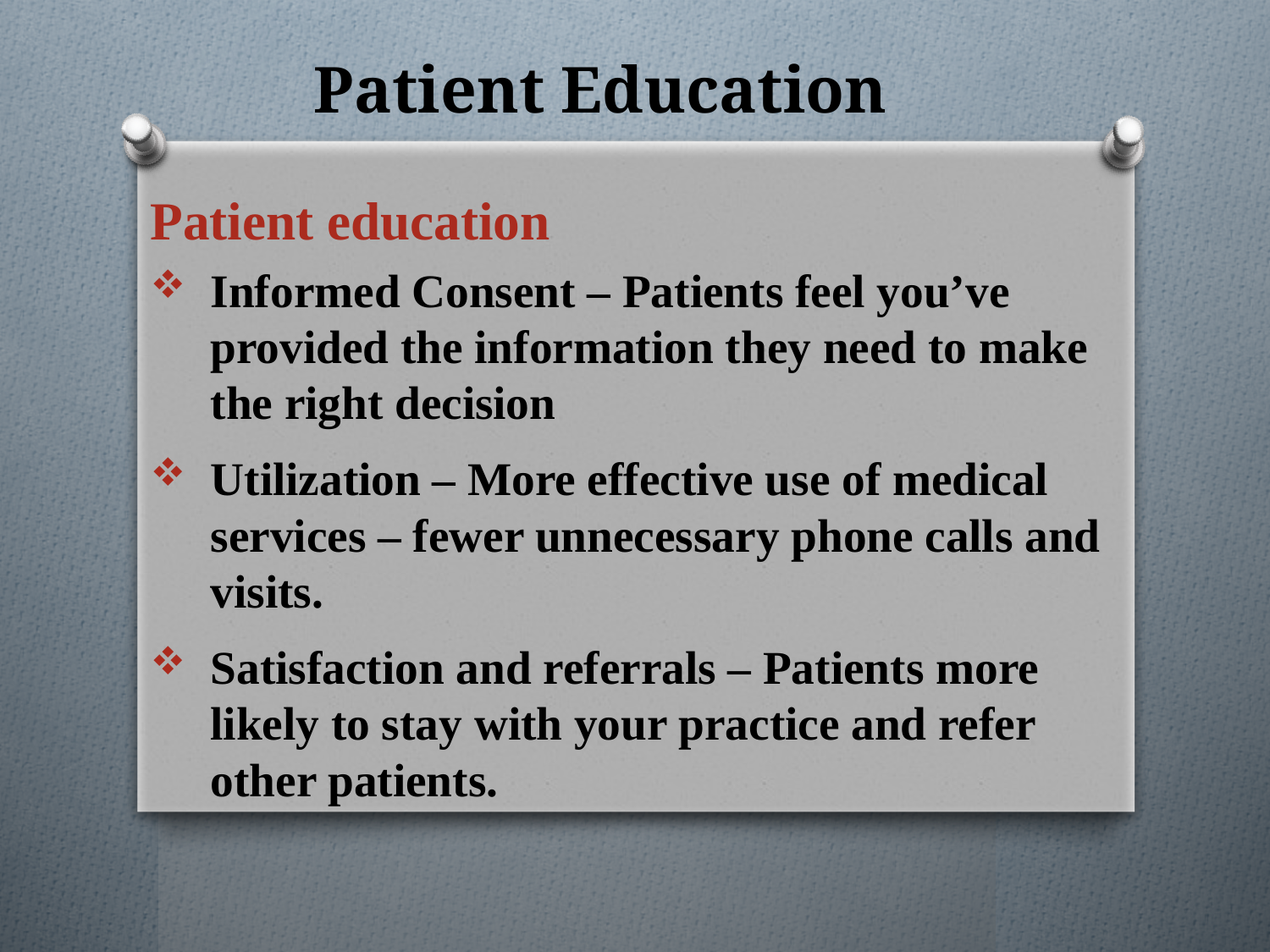

# Patient Education
Patient education
Informed Consent – Patients feel you’ve provided the information they need to make the right decision
Utilization – More effective use of medical services – fewer unnecessary phone calls and visits.
Satisfaction and referrals – Patients more likely to stay with your practice and refer other patients.